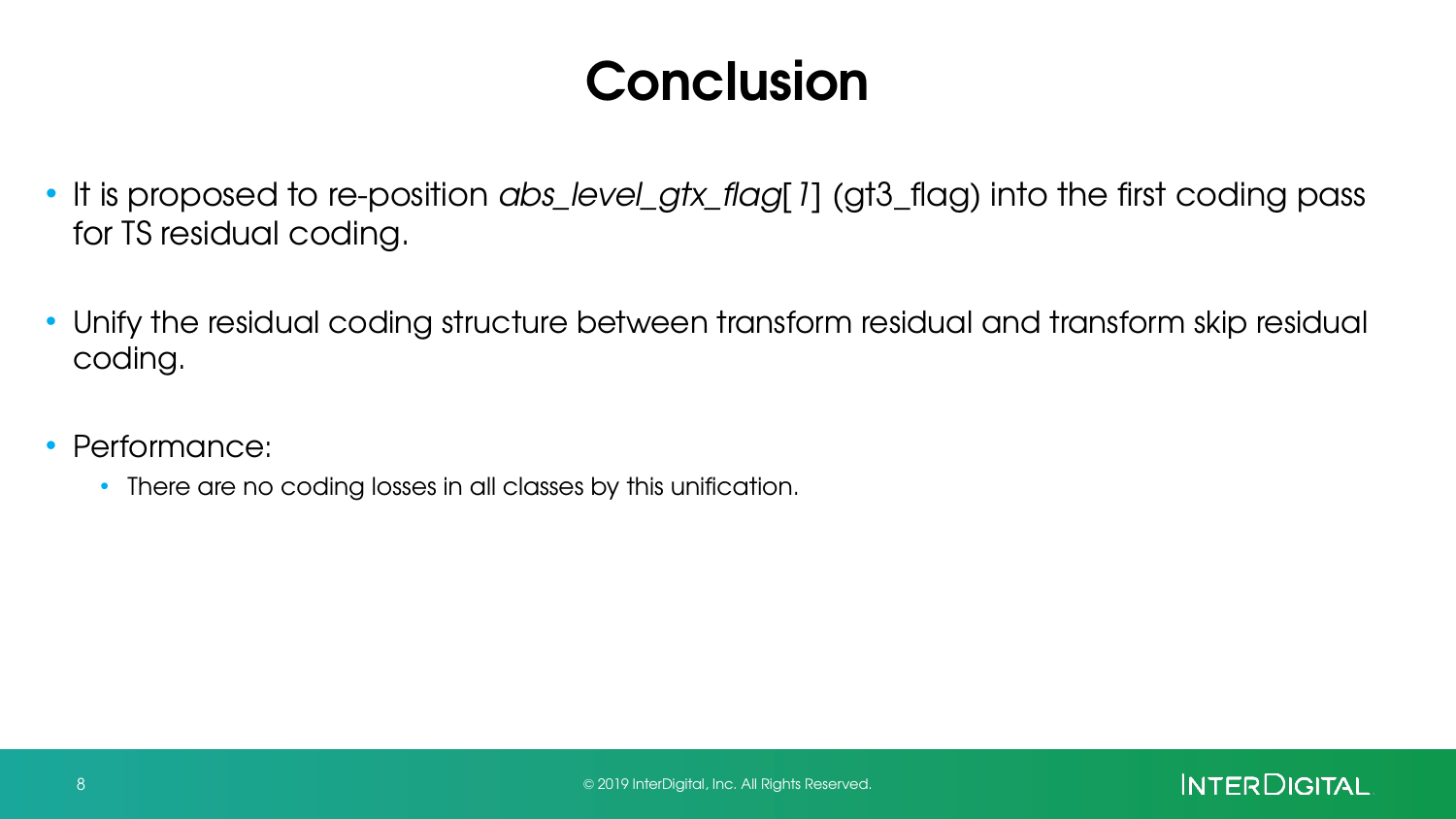

# Conclusion
It is proposed to re-position abs_level_gtx_flag[1] (gt3_flag) into the first coding pass for TS residual coding.

Unify the residual coding structure between transform residual and transform skip residual coding.

Performance:
There are no coding losses in all classes by this unification.

8
© 2019 InterDigital, Inc. All Rights Reserved.